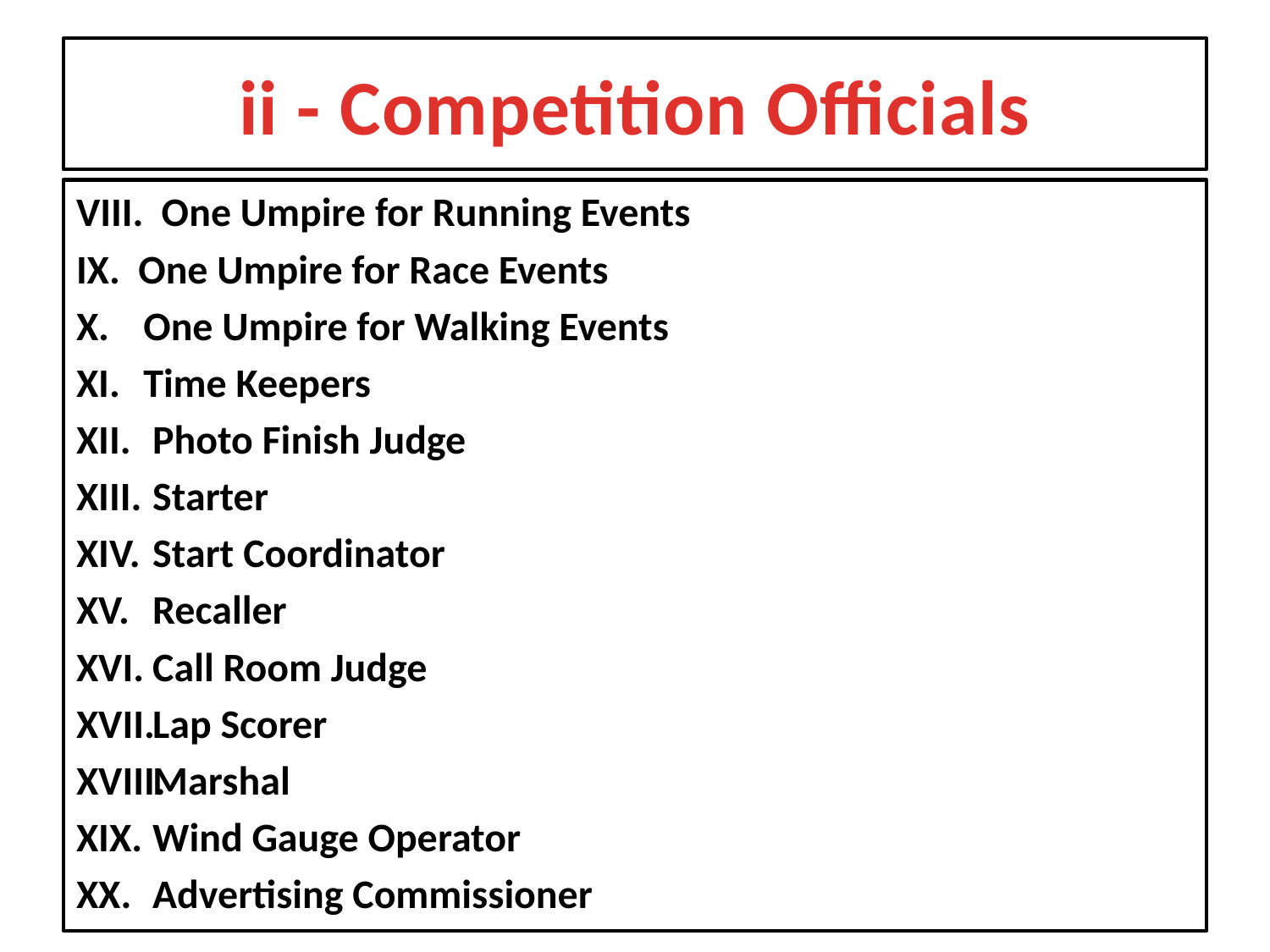

# ii - Competition Officials
VIII.  One Umpire for Running Events
IX.  One Umpire for Race Events
One Umpire for Walking Events
Time Keepers
 Photo Finish Judge
 Starter
 Start Coordinator
 Recaller
 Call Room Judge
 Lap Scorer
 Marshal
 Wind Gauge Operator
 Advertising Commissioner